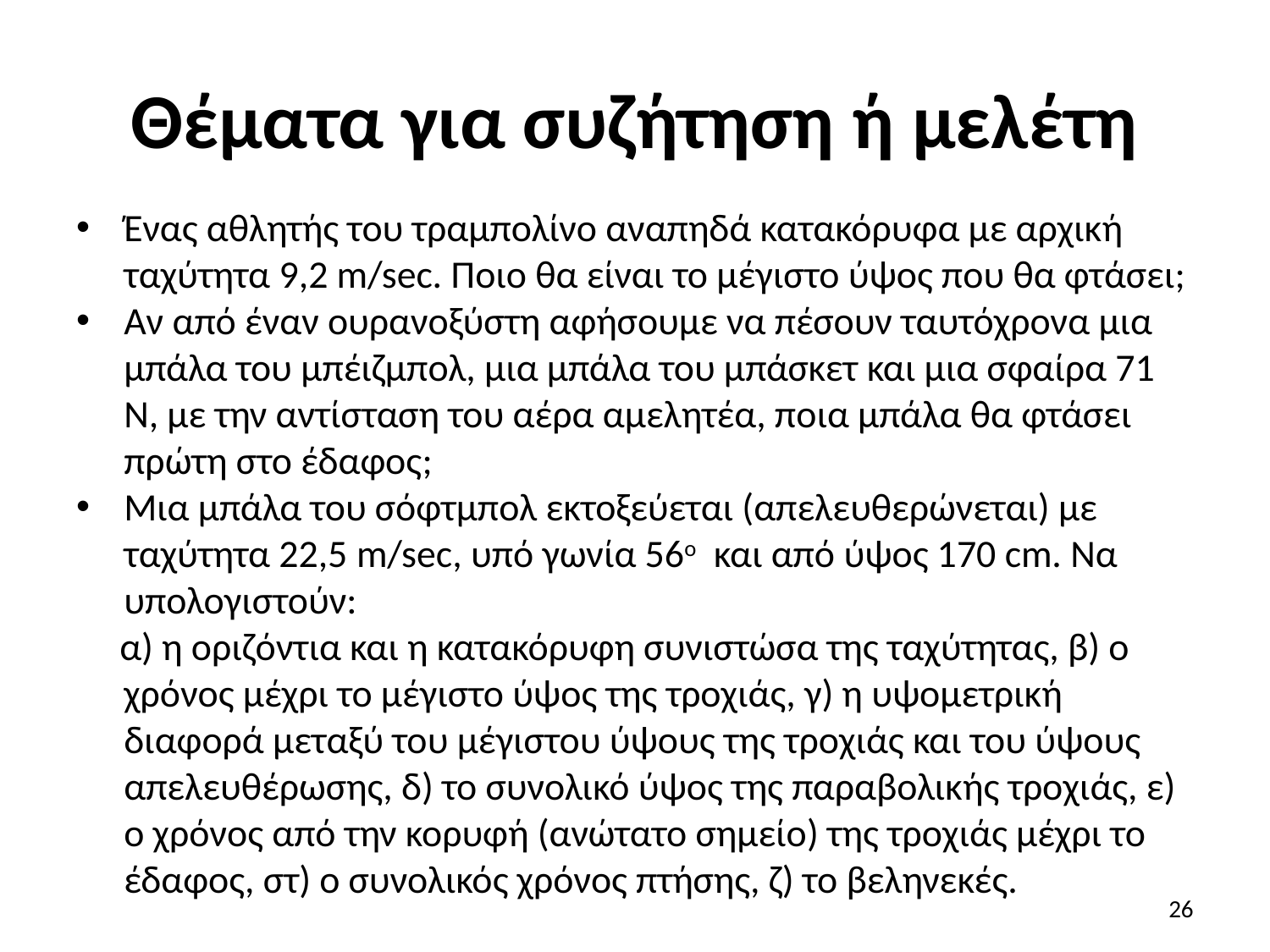

# Θέματα για συζήτηση ή μελέτη
Ένας αθλητής του τραμπολίνο αναπηδά κατακόρυφα με αρχική ταχύτητα 9,2 m/sec. Ποιο θα είναι το μέγιστο ύψος που θα φτάσει;
Αν από έναν ουρανοξύστη αφήσουμε να πέσουν ταυτόχρονα μια μπάλα του μπέιζμπολ, μια μπάλα του μπάσκετ και μια σφαίρα 71 Ν, με την αντίσταση του αέρα αμελητέα, ποια μπάλα θα φτάσει πρώτη στο έδαφος;
Μια μπάλα του σόφτμπολ εκτοξεύεται (απελευθερώνεται) με ταχύτητα 22,5 m/sec, υπό γωνία 56ο  και από ύψος 170 cm. Να υπολογιστούν:
     α) η οριζόντια και η κατακόρυφη συνιστώσα της ταχύτητας, β) ο χρόνος μέχρι το μέγιστο ύψος της τροχιάς, γ) η υψομετρική διαφορά μεταξύ του μέγιστου ύψους της τροχιάς και του ύψους απελευθέρωσης, δ) το συνολικό ύψος της παραβολικής τροχιάς, ε) ο χρόνος από την κορυφή (ανώτατο σημείο) της τροχιάς μέχρι το έδαφος, στ) ο συνολικός χρόνος πτήσης, ζ) το βεληνεκές.
26